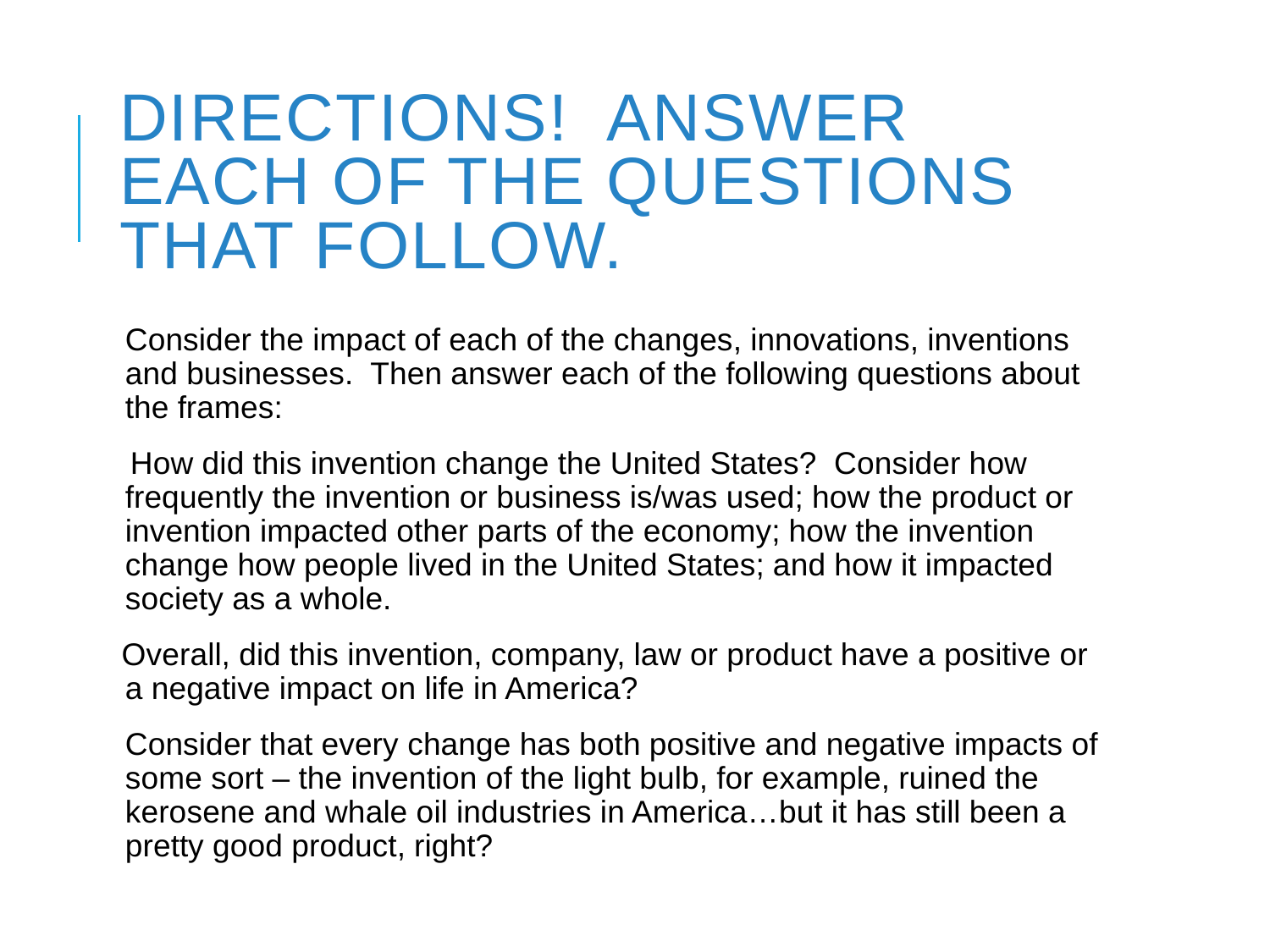

# Directions!  Answer each of the questions that follow.
	Consider the impact of each of the changes, innovations, inventions and businesses.  Then answer each of the following questions about the frames:
  How did this invention change the United States?  Consider how frequently the invention or business is/was used; how the product or invention impacted other parts of the economy; how the invention change how people lived in the United States; and how it impacted society as a whole.
 Overall, did this invention, company, law or product have a positive or a negative impact on life in America?
	Consider that every change has both positive and negative impacts of some sort – the invention of the light bulb, for example, ruined the kerosene and whale oil industries in America…but it has still been a pretty good product, right?